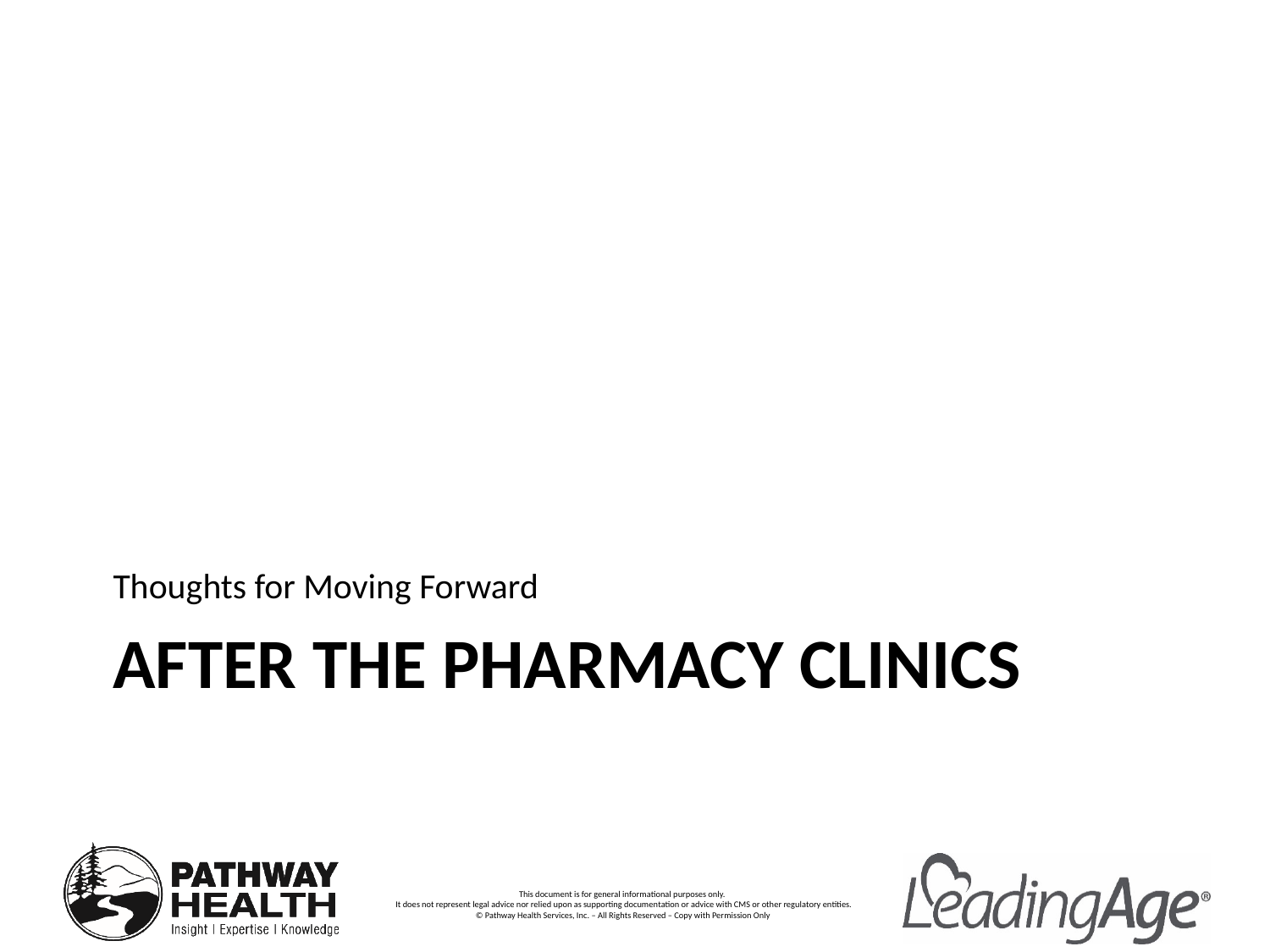

Thoughts for Moving Forward
# After the Pharmacy Clinics